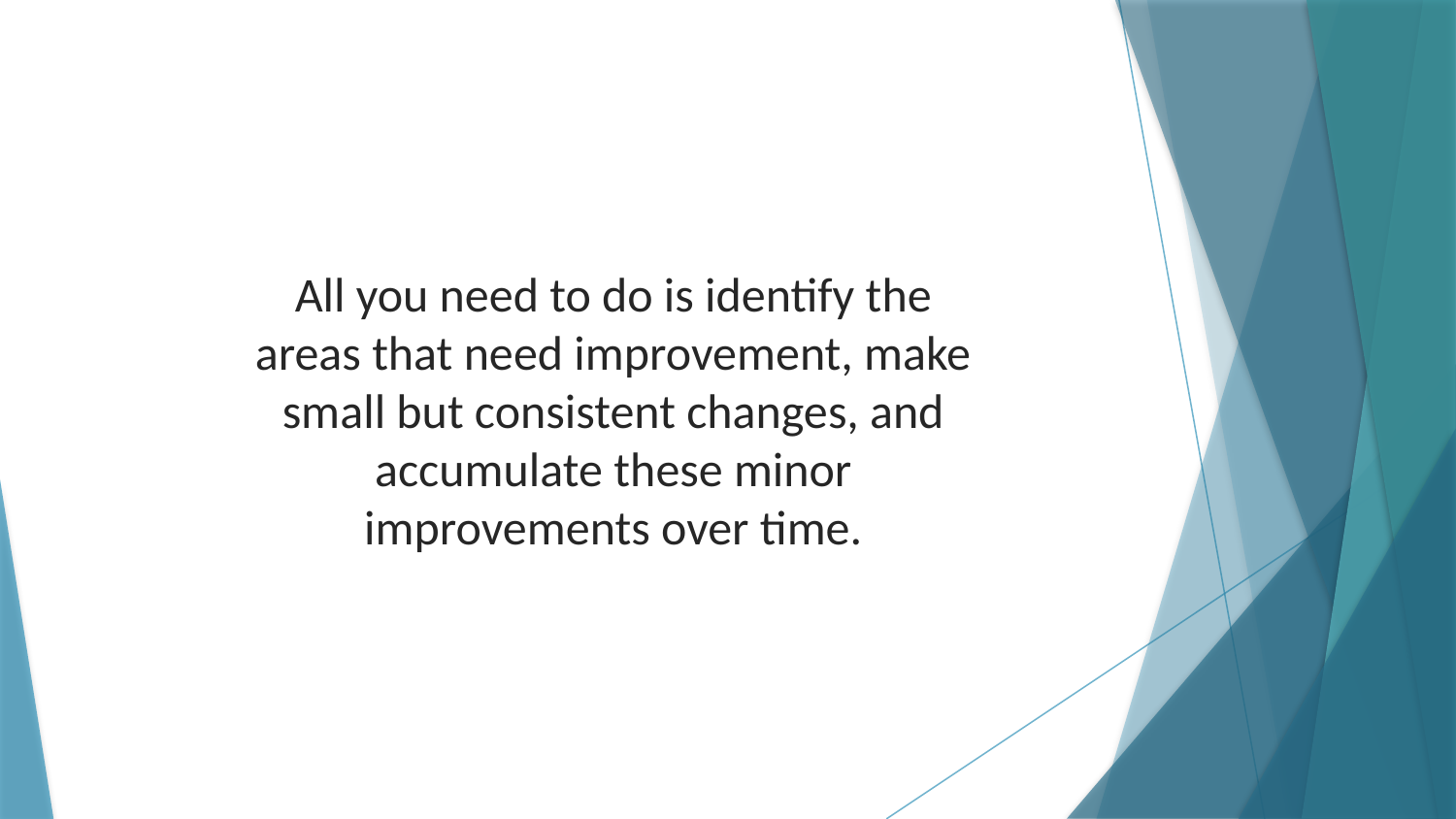

All you need to do is identify the areas that need improvement, make small but consistent changes, and accumulate these minor improvements over time.